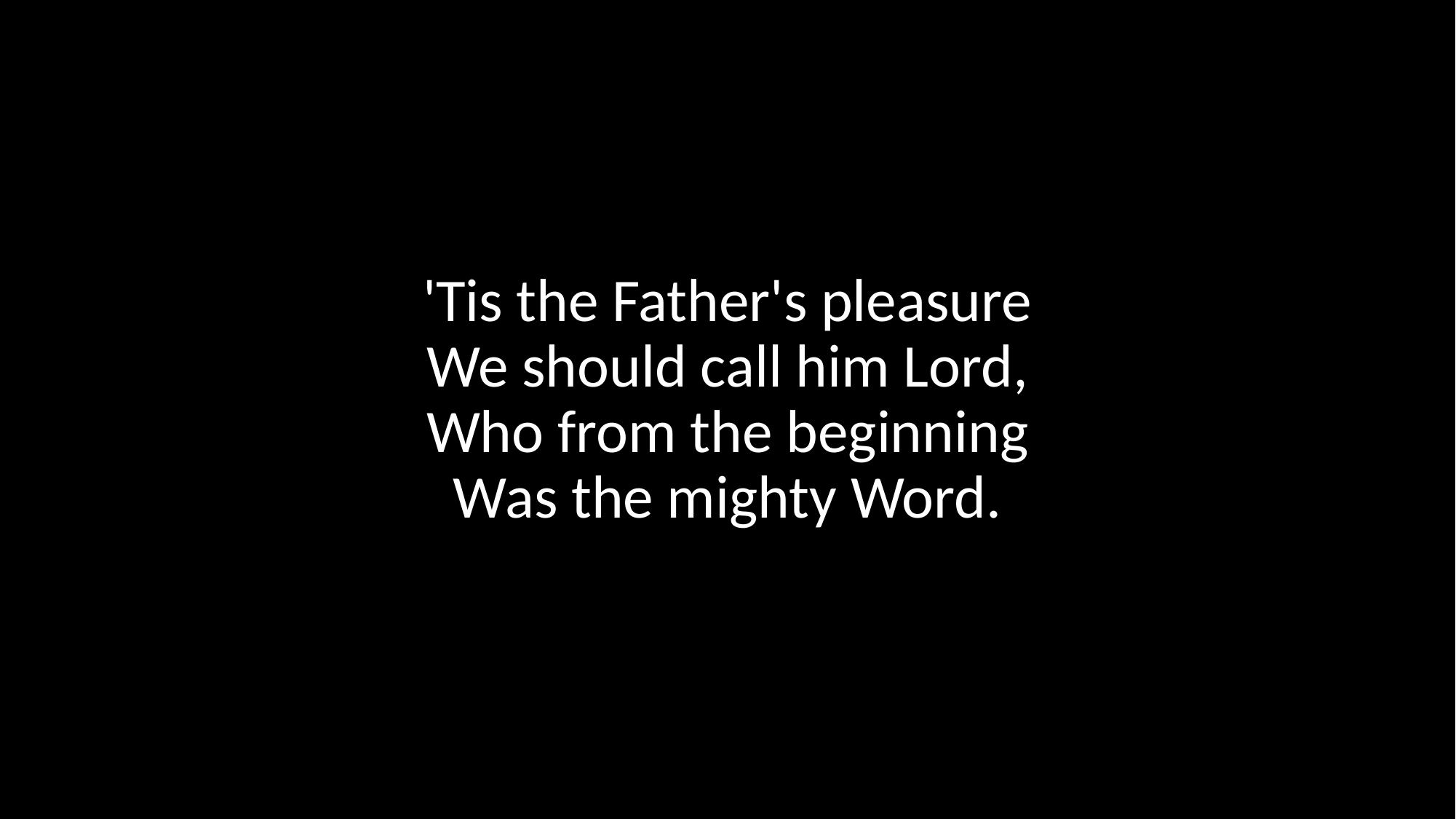

'Tis the Father's pleasure
We should call him Lord,
Who from the beginning
Was the mighty Word.